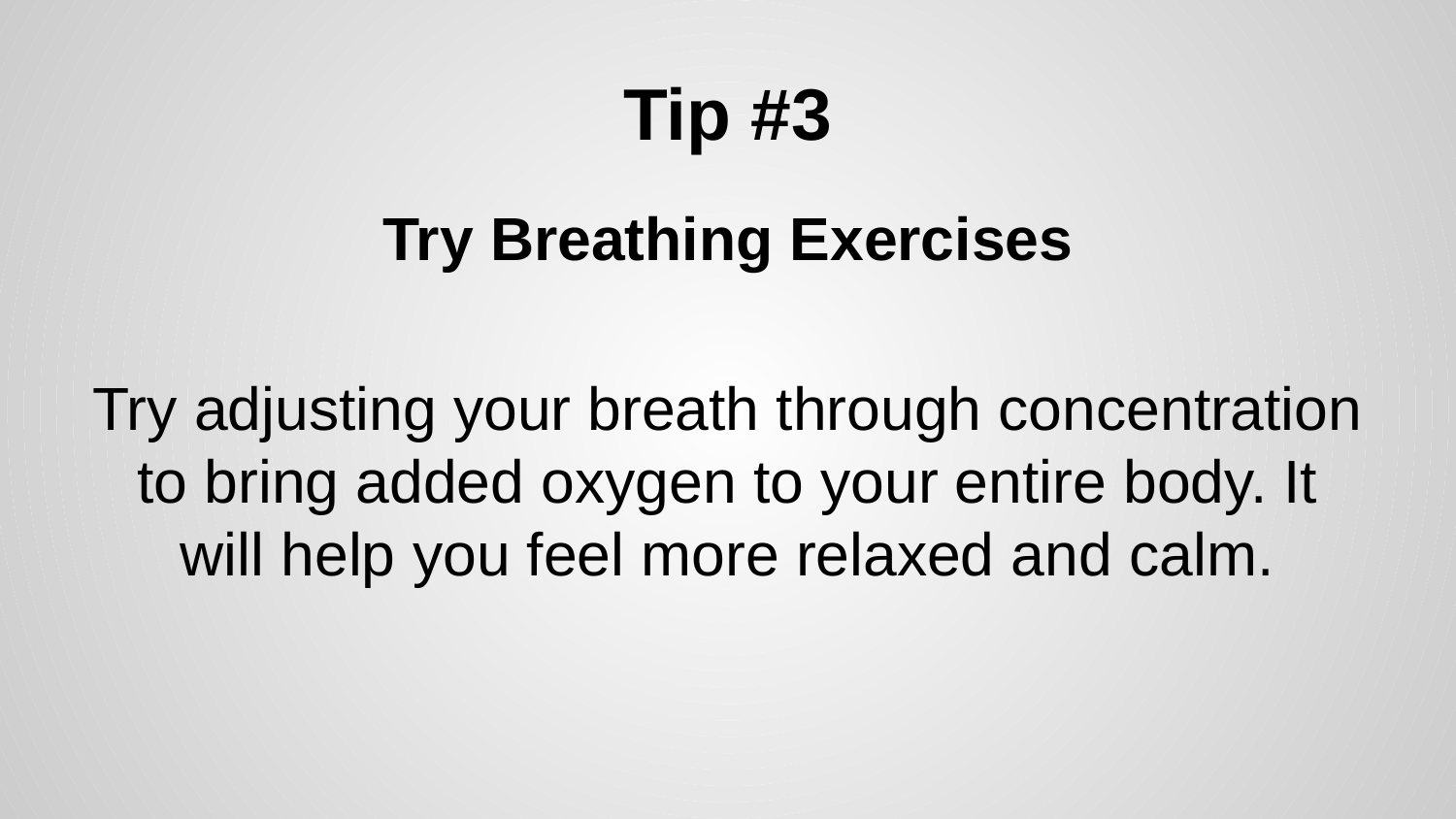

# Tip #3
Try Breathing Exercises

Try adjusting your breath through concentration to bring added oxygen to your entire body. It will help you feel more relaxed and calm.